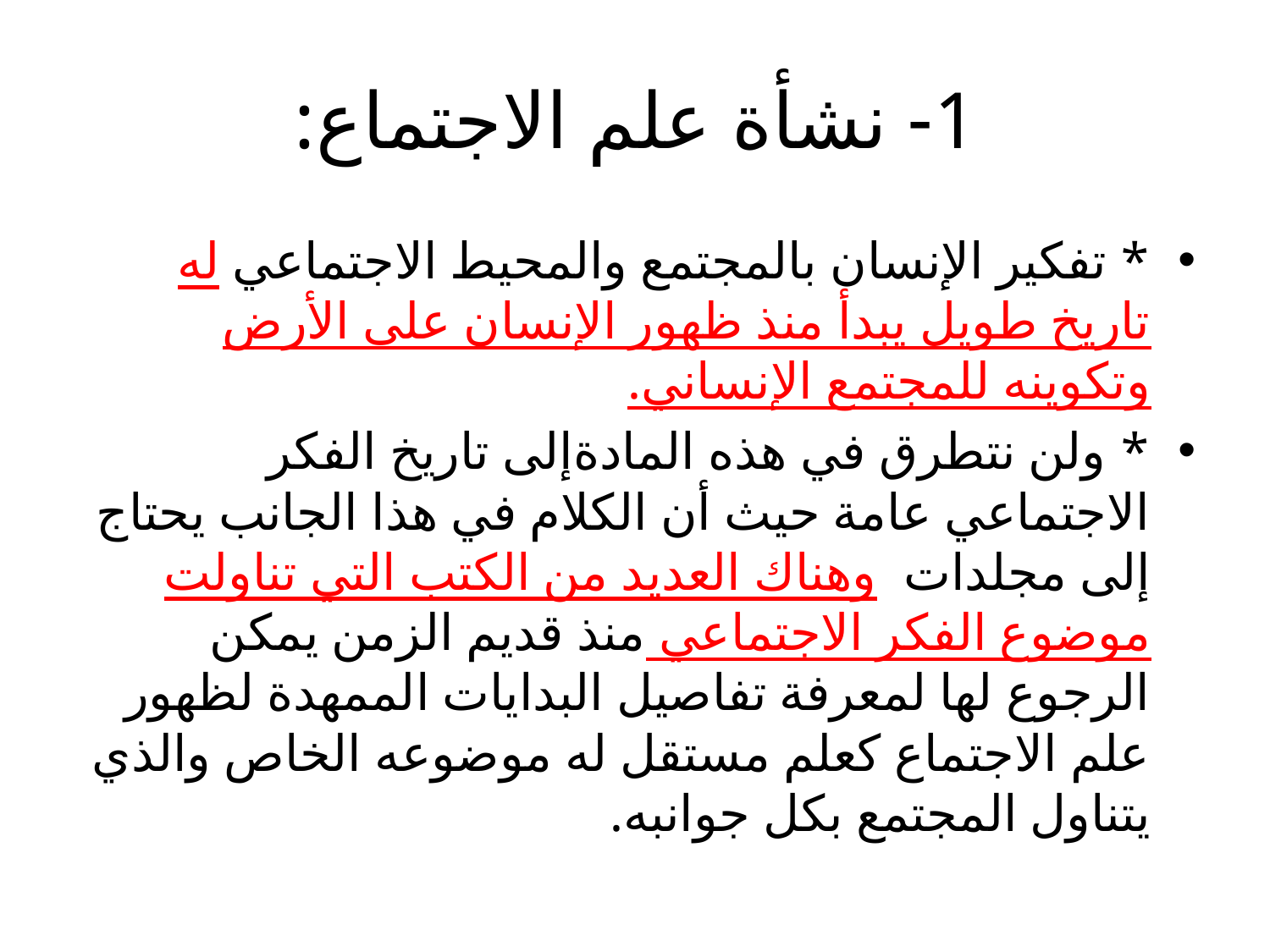

# 1- نشأة علم الاجتماع:
* تفكير الإنسان بالمجتمع والمحيط الاجتماعي له تاريخ طويل يبدأ منذ ظهور الإنسان على الأرض وتكوينه للمجتمع الإنساني.
* ولن نتطرق في هذه المادةإلى تاريخ الفكر الاجتماعي عامة حيث أن الكلام في هذا الجانب يحتاج إلى مجلدات  وهناك العديد من الكتب التي تناولت موضوع الفكر الاجتماعي منذ قديم الزمن يمكن الرجوع لها لمعرفة تفاصيل البدايات الممهدة لظهور علم الاجتماع كعلم مستقل له موضوعه الخاص والذي يتناول المجتمع بكل جوانبه.